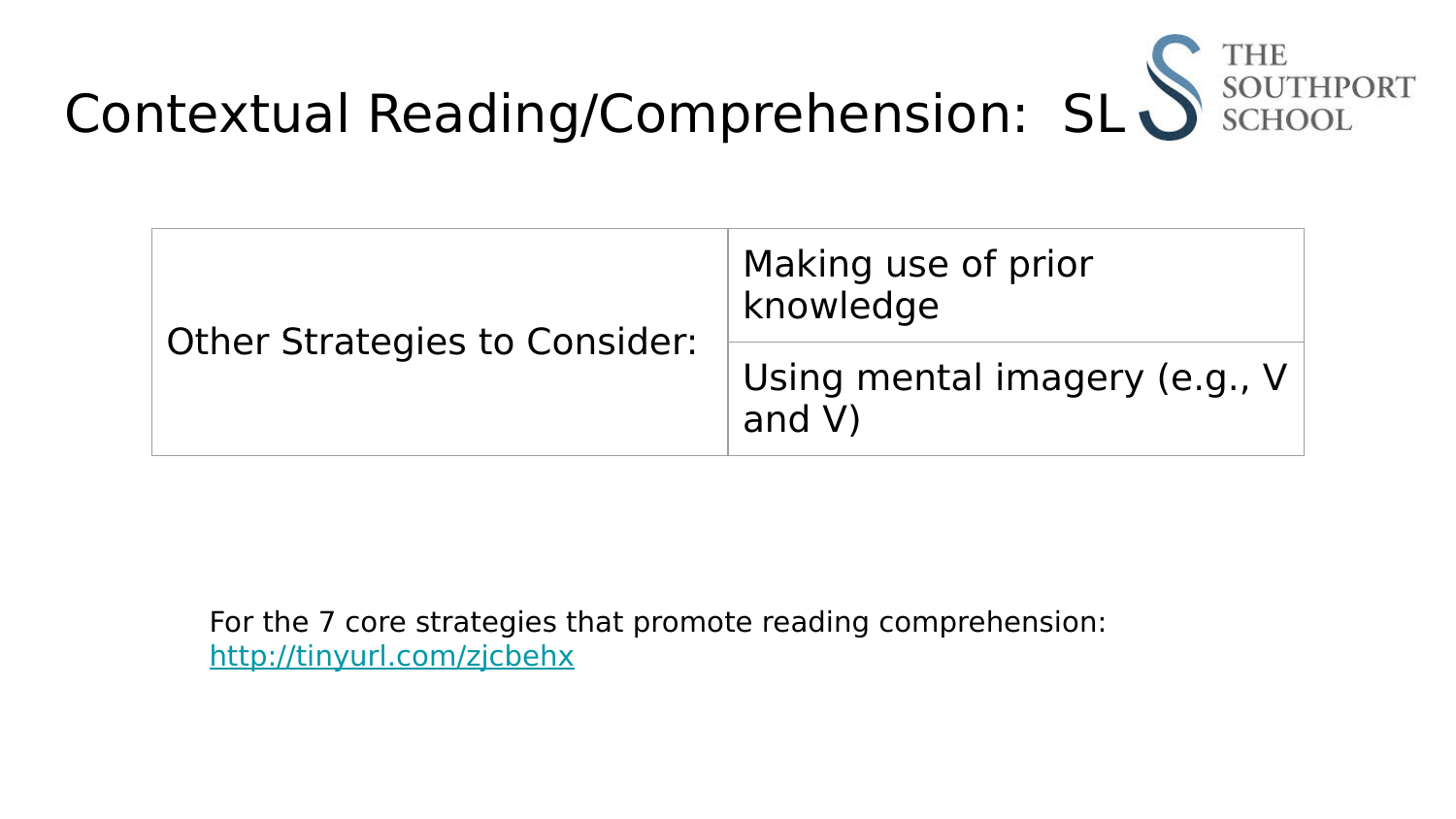

# Contextual Reading/Comprehension:  SL

| Other Strategies to Consider: | Making use of prior knowledge |
| --- | --- |
|  | Using mental imagery (e.g., V and V) |
For the 7 core strategies that promote reading comprehension: http://tinyurl.com/zjcbehx